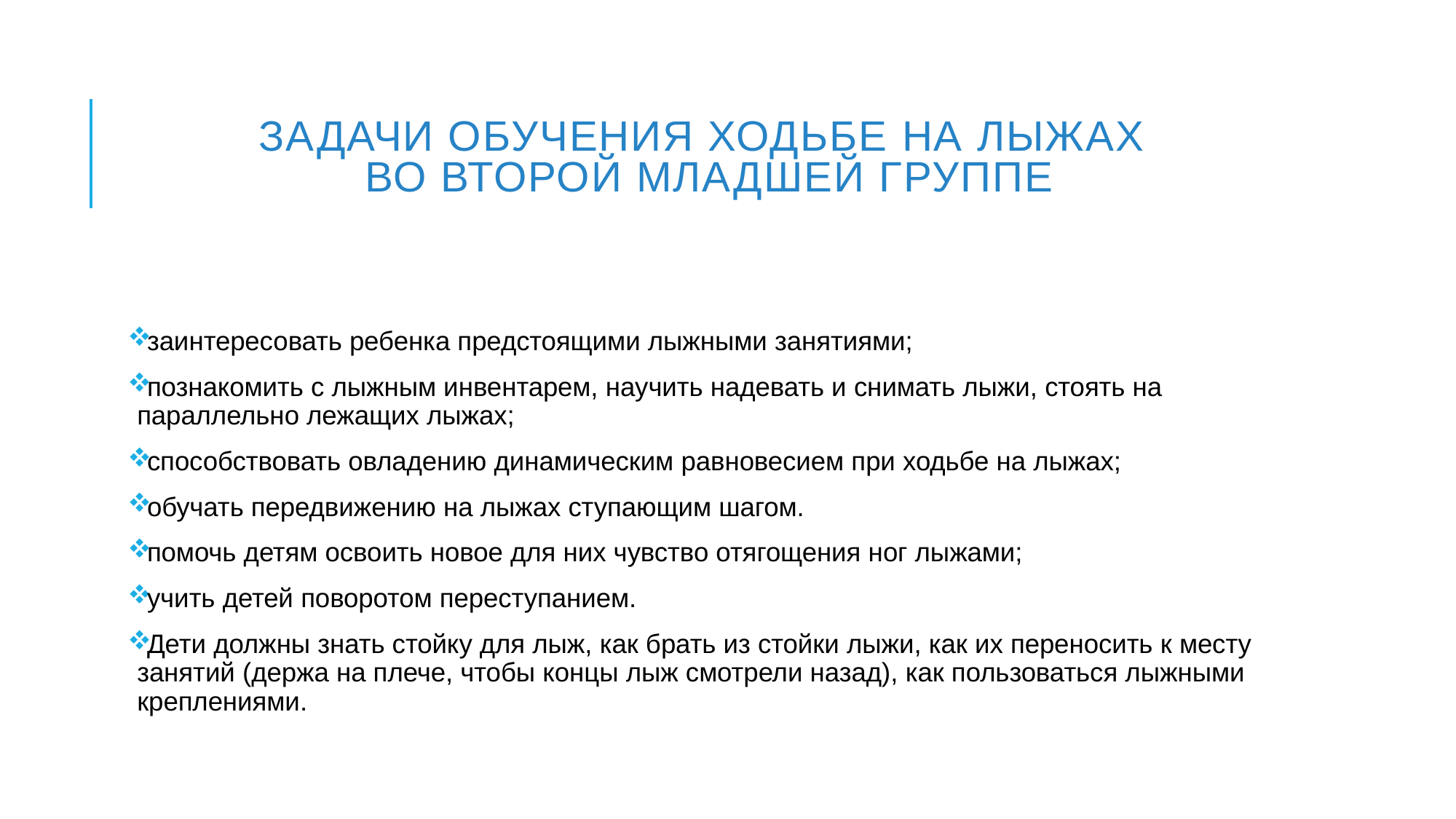

# Задачи обучения ходьбе на лыжах во второй младшей группе

заинтересовать ребенка предстоящими лыжными занятиями;
познакомить с лыжным инвентарем, научить надевать и снимать лыжи, стоять на параллельно лежащих лыжах;
способствовать овладению динамическим равновесием при ходьбе на лыжах;
обучать передвижению на лыжах ступающим шагом.
помочь детям освоить новое для них чувство отягощения ног лыжами;
учить детей поворотом переступанием.
Дети должны знать стойку для лыж, как брать из стойки лыжи, как их переносить к месту занятий (держа на плече, чтобы концы лыж смотрели назад), как пользоваться лыжными креплениями.